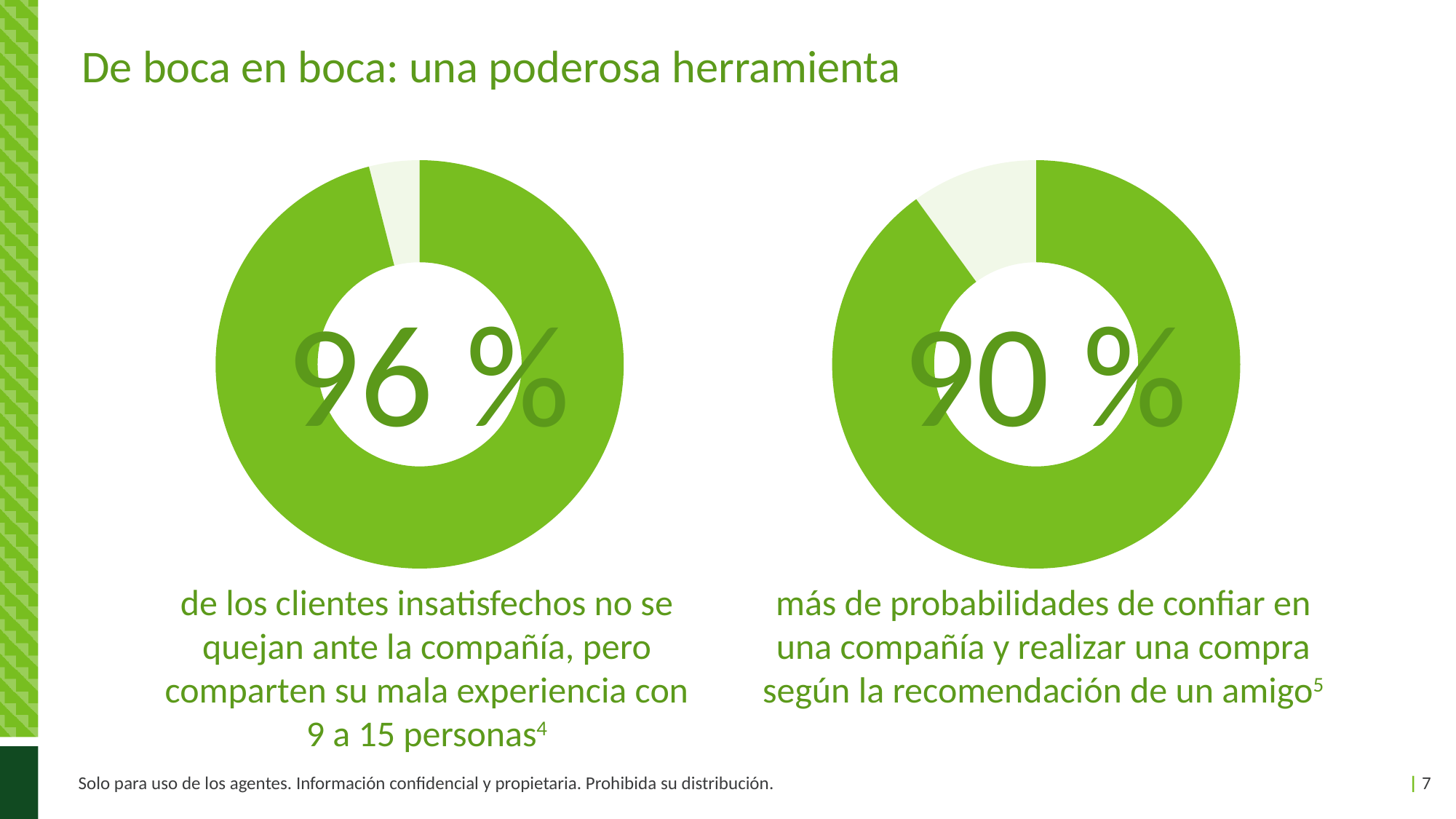

# De boca en boca: una poderosa herramienta

### Chart

| Category | Sales |
|---|---|
| 1st Qtr | 96.0 |
| 2nd Qtr | 4.0 |
96 %

### Chart

| Category | Sales |
|---|---|
| 1st Qtr | 90.0 |
| 2nd Qtr | 10.0 |
90 %
de los clientes insatisfechos no se quejan ante la compañía, pero comparten su mala experiencia con
9 a 15 personas4
más de probabilidades de confiar en una compañía y realizar una compra según la recomendación de un amigo5
Solo para uso de los agentes. Información confidencial y propietaria. Prohibida su distribución.
| 7